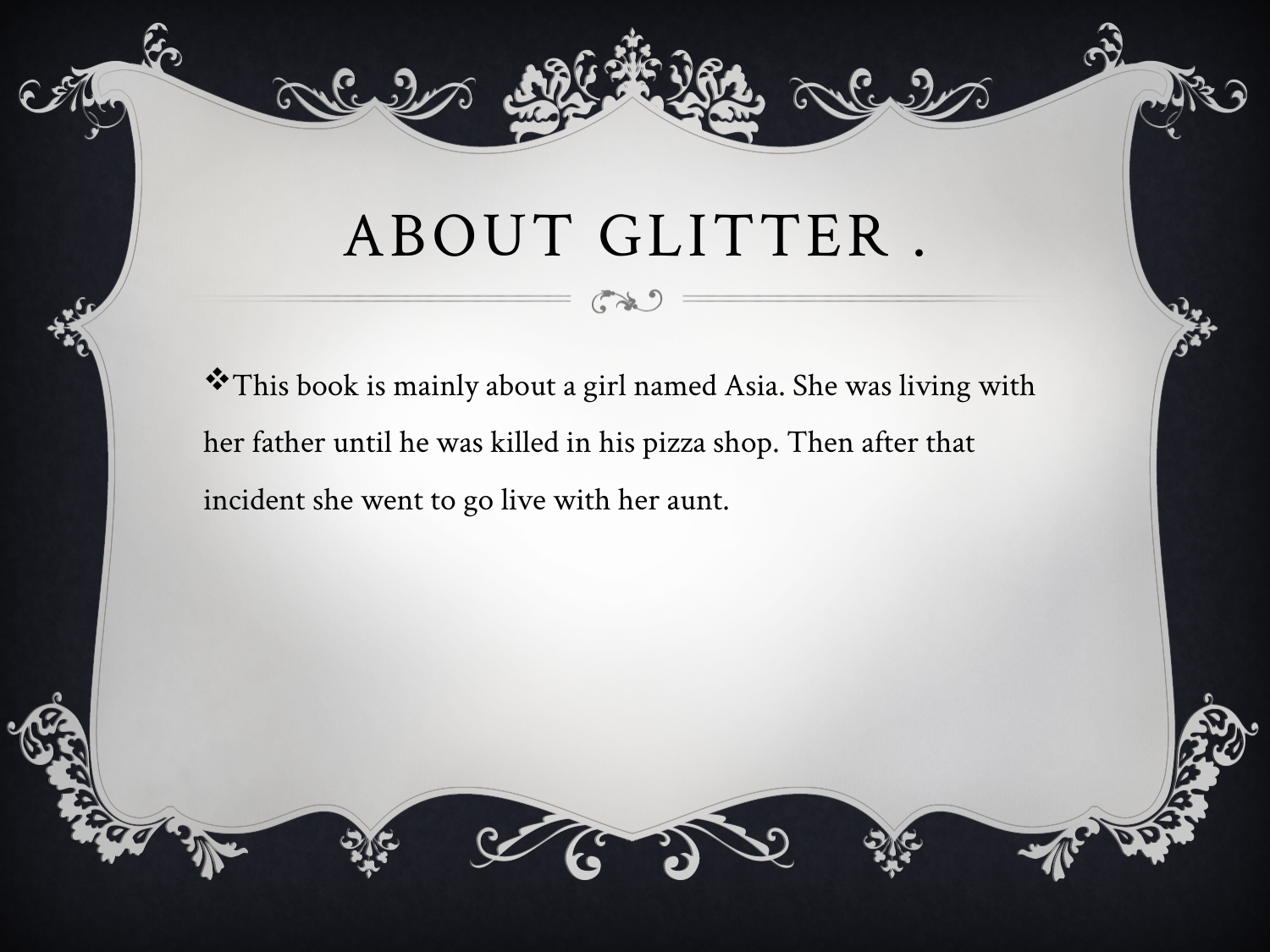

# About Glitter .
This book is mainly about a girl named Asia. She was living with her father until he was killed in his pizza shop. Then after that incident she went to go live with her aunt.